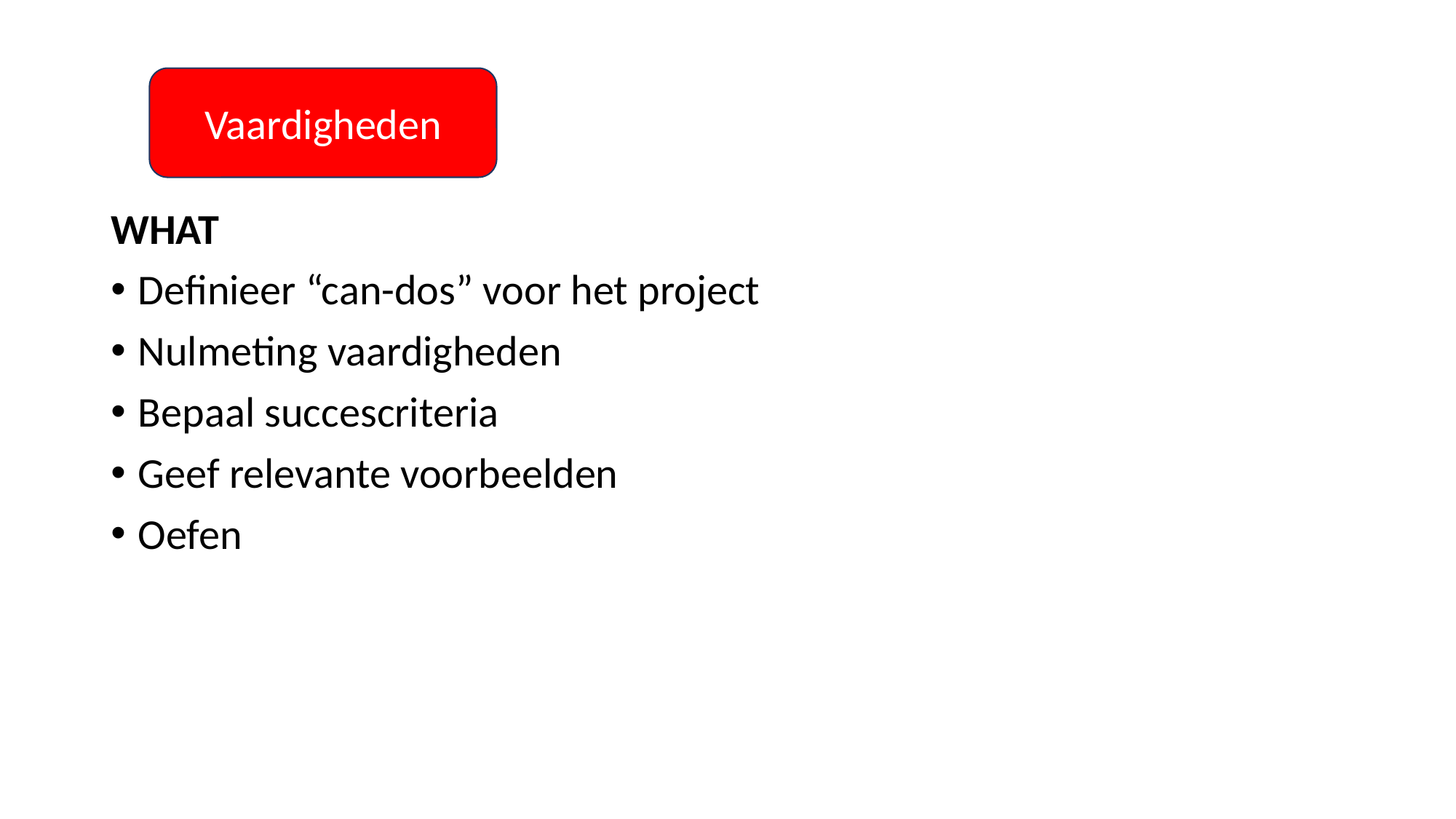

#
Vaardigheden
WHAT
Definieer “can-dos” voor het project
Nulmeting vaardigheden
Bepaal succescriteria
Geef relevante voorbeelden
Oefen